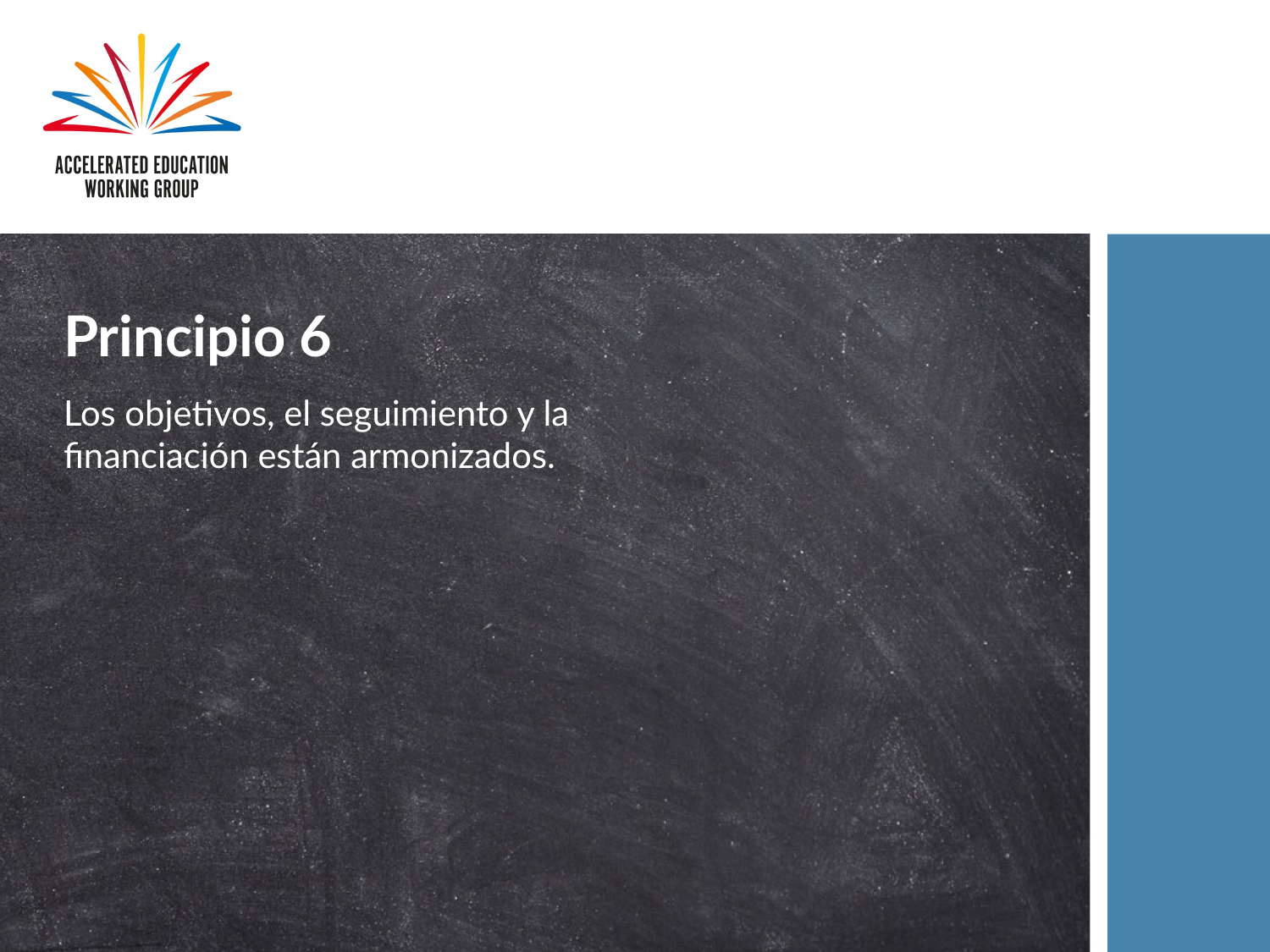

Principio 6
Los objetivos, el seguimiento y la financiación están armonizados.